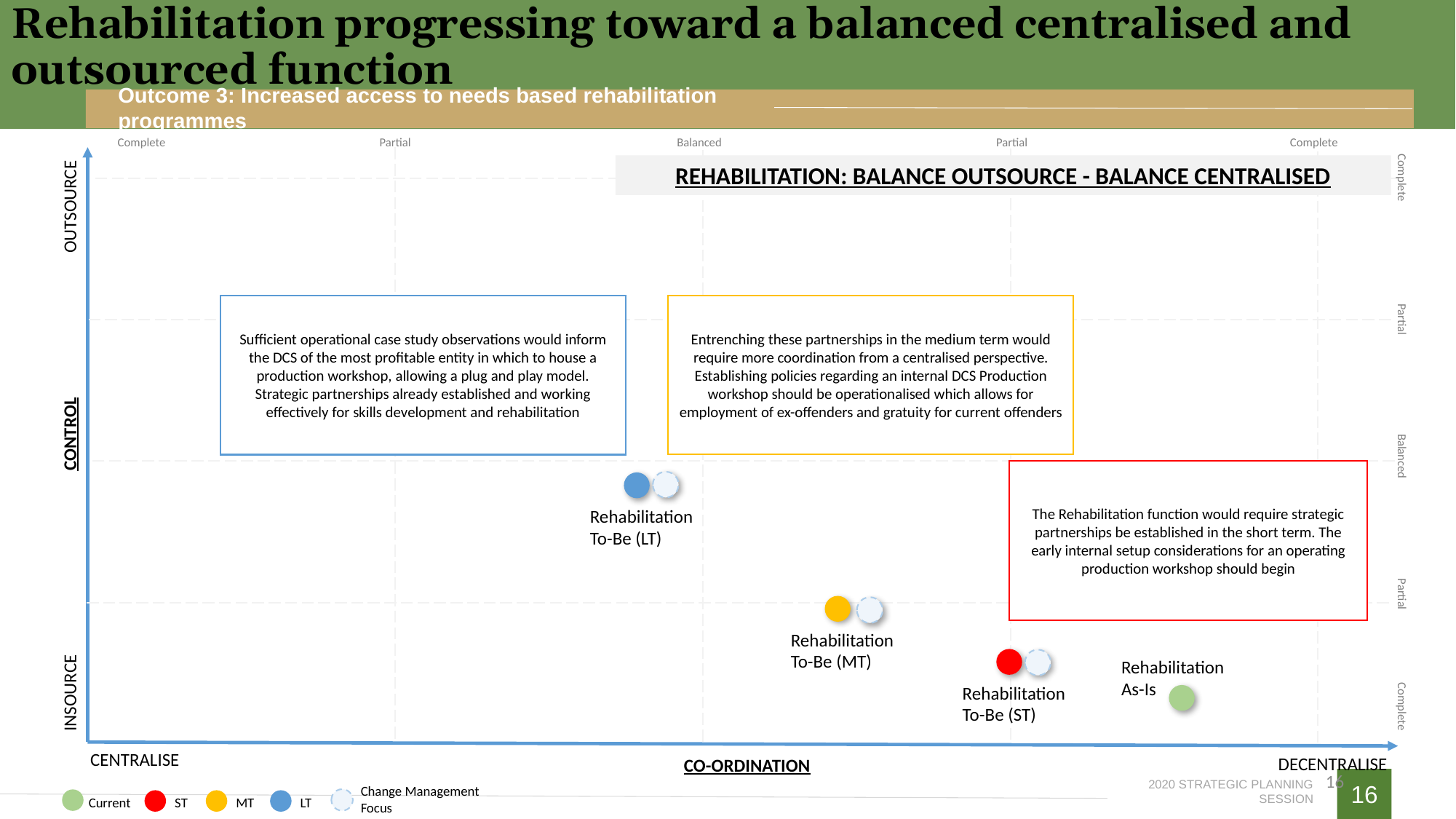

Rehabilitation progressing toward a balanced centralised and outsourced function
Complete
Partial
Balanced
Partial
Complete
OUTSOURCE
CONTROL
INSOURCE
REHABILITATION: BALANCE OUTSOURCE - BALANCE CENTRALISED
Entrenching these partnerships in the medium term would require more coordination from a centralised perspective. Establishing policies regarding an internal DCS Production workshop should be operationalised which allows for employment of ex-offenders and gratuity for current offenders

Rehabilitation To-Be (MT)

Sufficient operational case study observations would inform the DCS of the most profitable entity in which to house a production workshop, allowing a plug and play model. Strategic partnerships already established and working effectively for skills development and rehabilitation

Rehabilitation To-Be (LT)
Complete
Partial
Partial
Complete
Balanced
The Rehabilitation function would require strategic partnerships be established in the short term. The early internal setup considerations for an operating production workshop should begin

Rehabilitation To-Be (ST)

Rehabilitation As-Is

CENTRALISE
CO-ORDINATION
DECENTRALISE
16
Change Management Focus

Current

ST

MT

LT